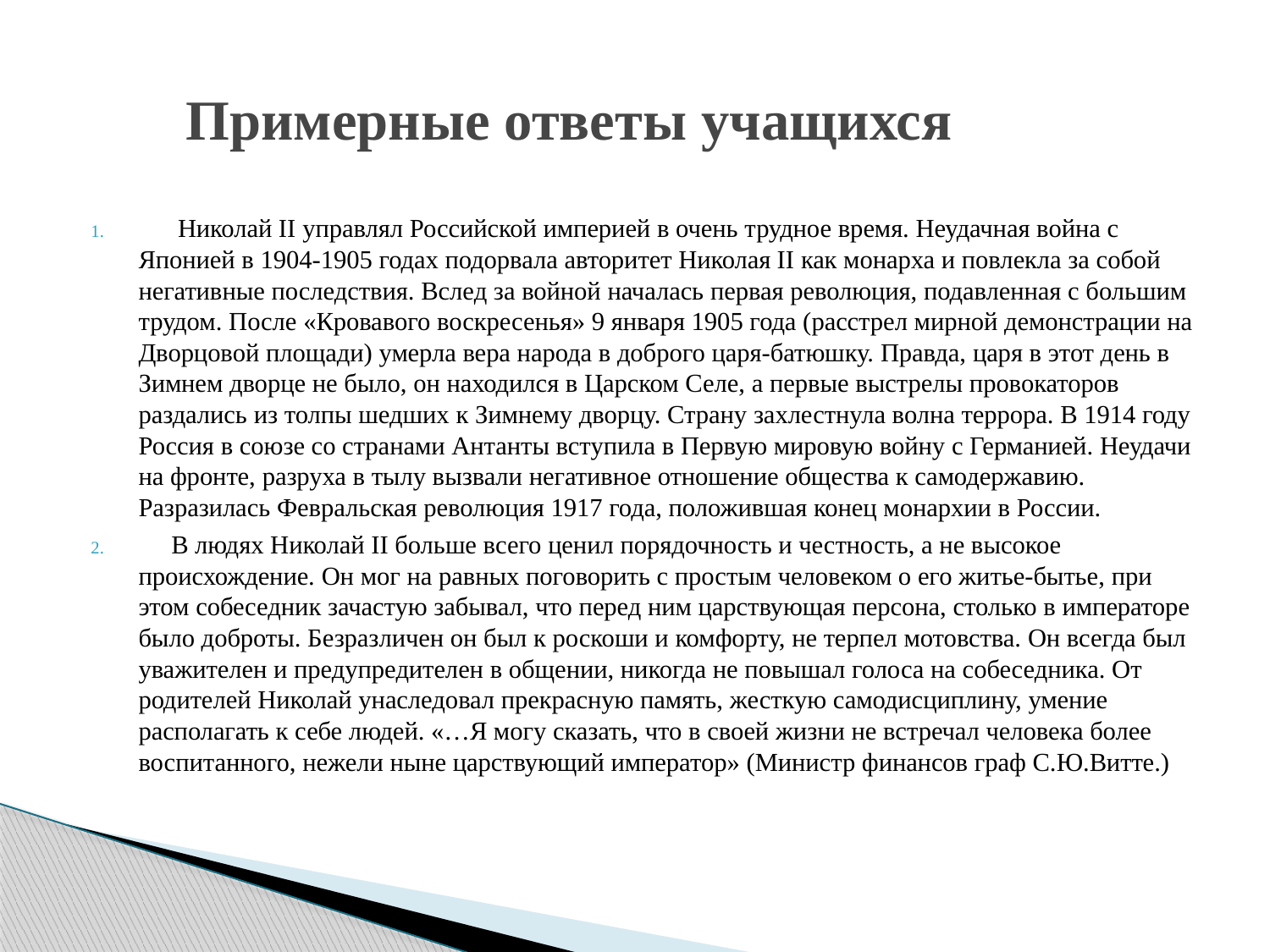

# Примерные ответы учащихся
      Николай II управлял Российской империей в очень трудное время. Неудачная война с Японией в 1904-1905 годах подорвала авторитет Николая II как монарха и повлекла за собой негативные последствия. Вслед за войной началась первая революция, подавленная с большим трудом. После «Кровавого воскресенья» 9 января 1905 года (расстрел мирной демонстрации на Дворцовой площади) умерла вера народа в доброго царя-батюшку. Правда, царя в этот день в Зимнем дворце не было, он находился в Царском Селе, а первые выстрелы провокаторов раздались из толпы шедших к Зимнему дворцу. Страну захлестнула волна террора. В 1914 году Россия в союзе со странами Антанты вступила в Первую мировую войну с Германией. Неудачи на фронте, разруха в тылу вызвали негативное отношение общества к самодержавию. Разразилась Февральская революция 1917 года, положившая конец монархии в России.
     В людях Николай II больше всего ценил порядочность и честность, а не высокое происхождение. Он мог на равных поговорить с простым человеком о его житье-бытье, при этом собеседник зачастую забывал, что перед ним царствующая персона, столько в императоре было доброты. Безразличен он был к роскоши и комфорту, не терпел мотовства. Он всегда был уважителен и предупредителен в общении, никогда не повышал голоса на собеседника. От родителей Николай унаследовал прекрасную память, жесткую самодисциплину, умение располагать к себе людей. «…Я могу сказать, что в своей жизни не встречал человека более воспитанного, нежели ныне царствующий император» (Министр финансов граф С.Ю.Витте.)